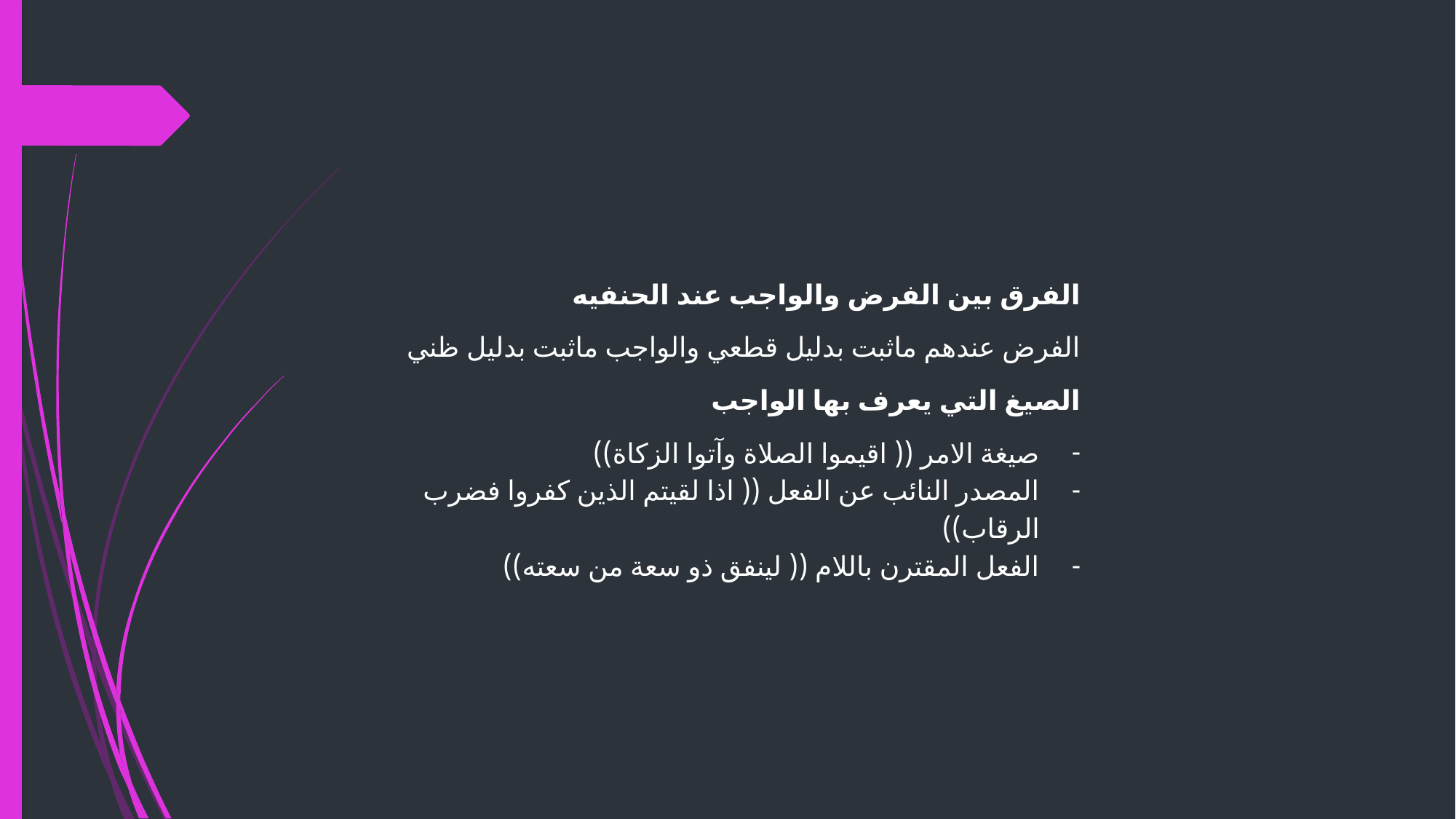

الفرق بين الفرض والواجب عند الحنفيه
الفرض عندهم ماثبت بدليل قطعي والواجب ماثبت بدليل ظني
الصيغ التي يعرف بها الواجب
صيغة الامر (( اقيموا الصلاة وآتوا الزكاة))
المصدر النائب عن الفعل (( اذا لقيتم الذين كفروا فضرب الرقاب))
الفعل المقترن باللام (( لينفق ذو سعة من سعته))